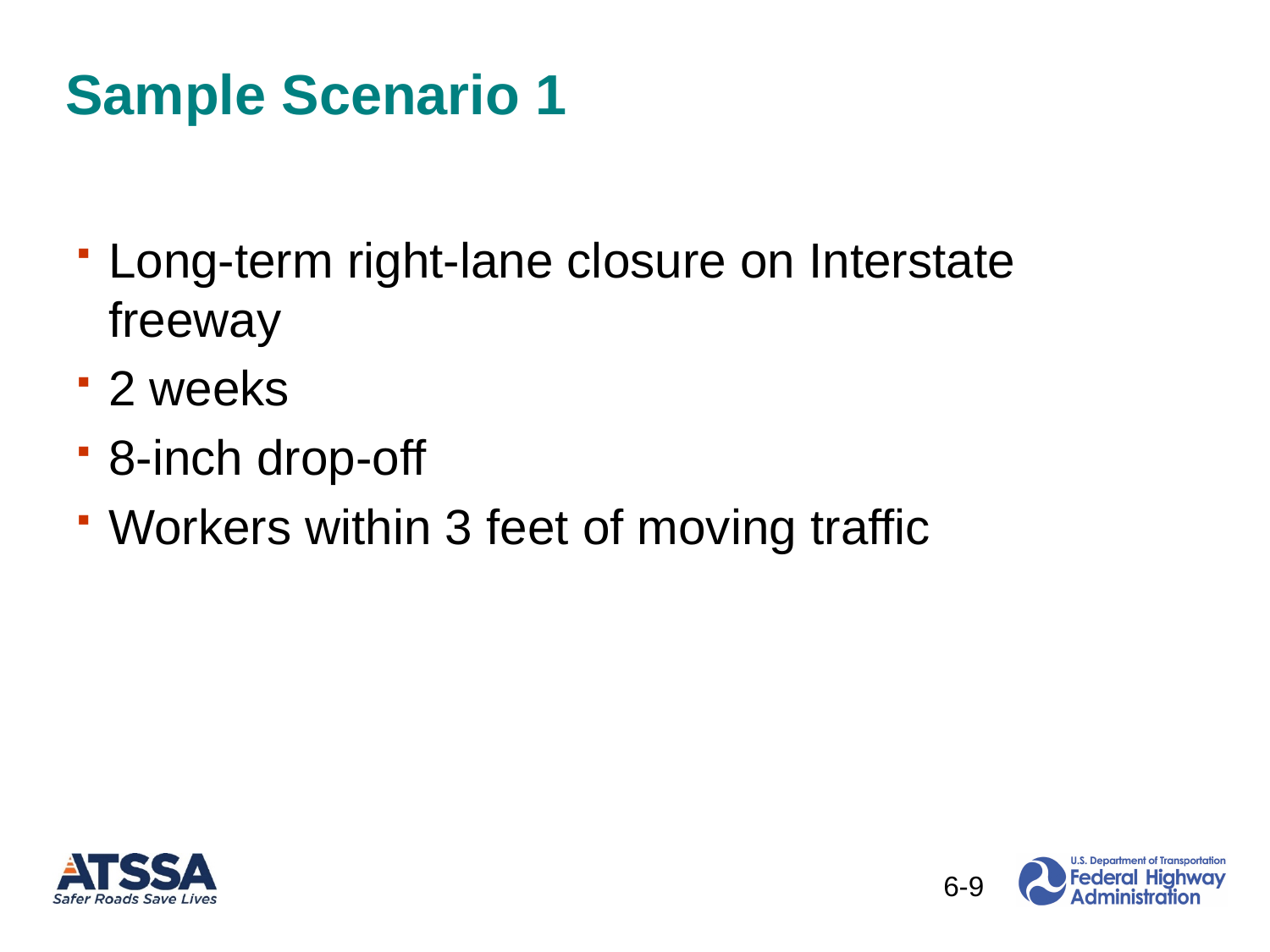

# Sample Scenario 1
Long-term right-lane closure on Interstate freeway
2 weeks
8-inch drop-off
Workers within 3 feet of moving traffic